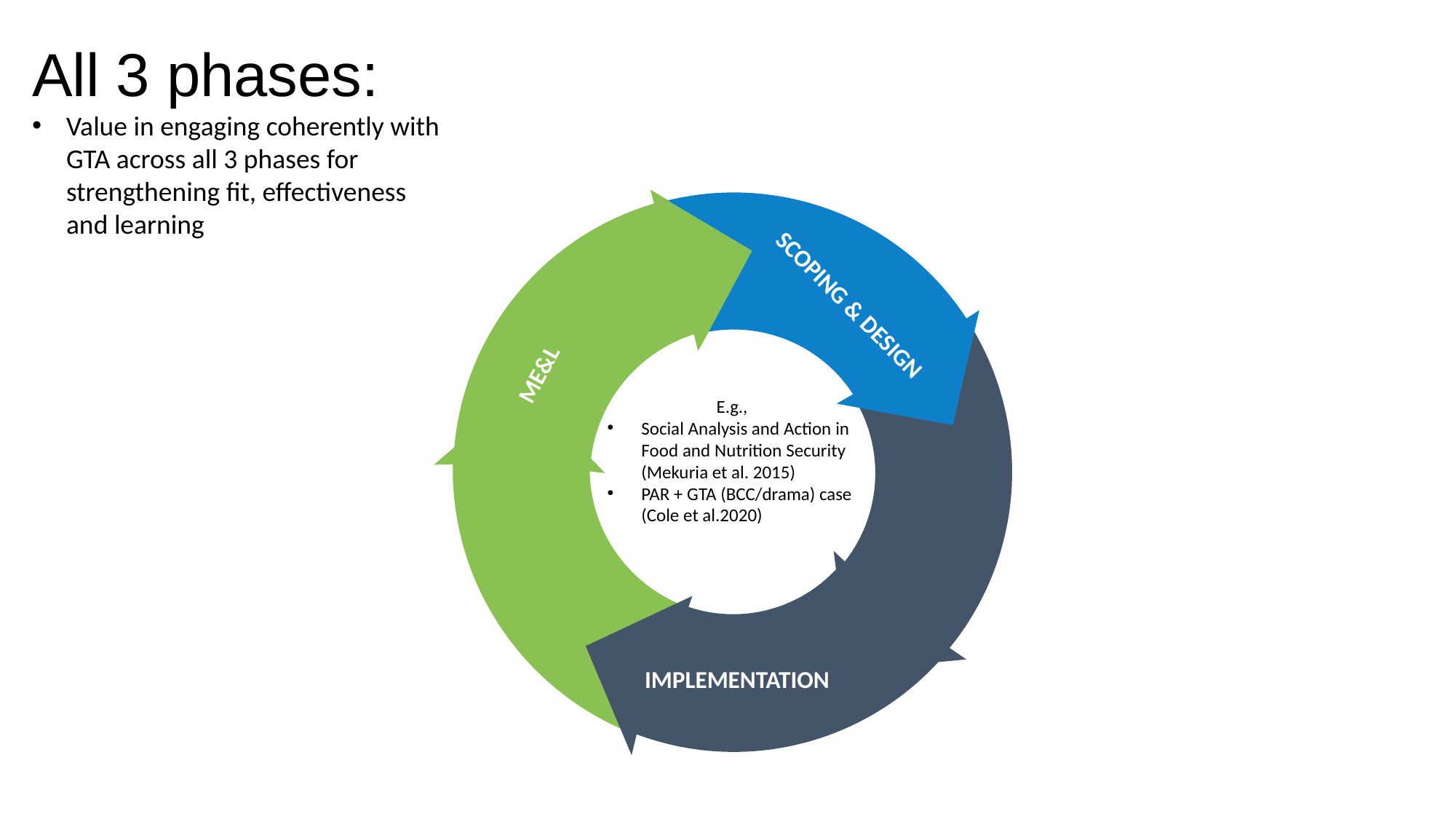

All 3 phases:
Value in engaging coherently with GTA across all 3 phases for strengthening fit, effectiveness and learning
Design document & prototype

Requirement Analysis
SCOPING & DESIGN
ME&L
	E.g.,
Social Analysis and Action in Food and Nutrition Security (Mekuria et al. 2015)
PAR + GTA (BCC/drama) case (Cole et al.2020)

Production & Technical Support
Iterations, Demo & Feedback
IMPLEMENTATION
Iterations, Demo & Feedback